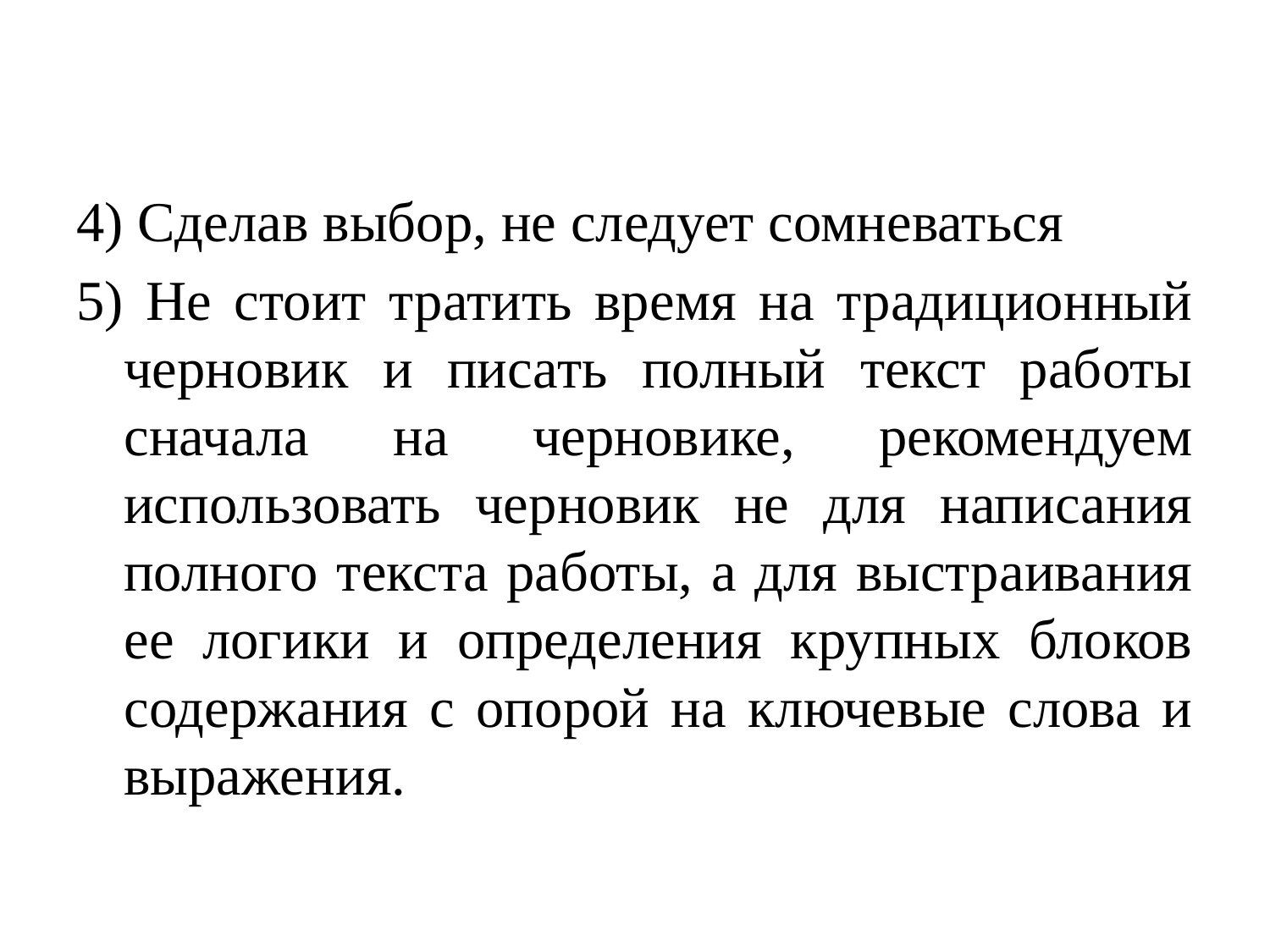

#
4) Сделав выбор, не следует сомневаться
5) Не стоит тратить время на традиционный черновик и писать полный текст работы сначала на черновике, рекомендуем использовать черновик не для написания полного текста работы, а для выстраивания ее логики и определения крупных блоков содержания с опорой на ключевые слова и выражения.